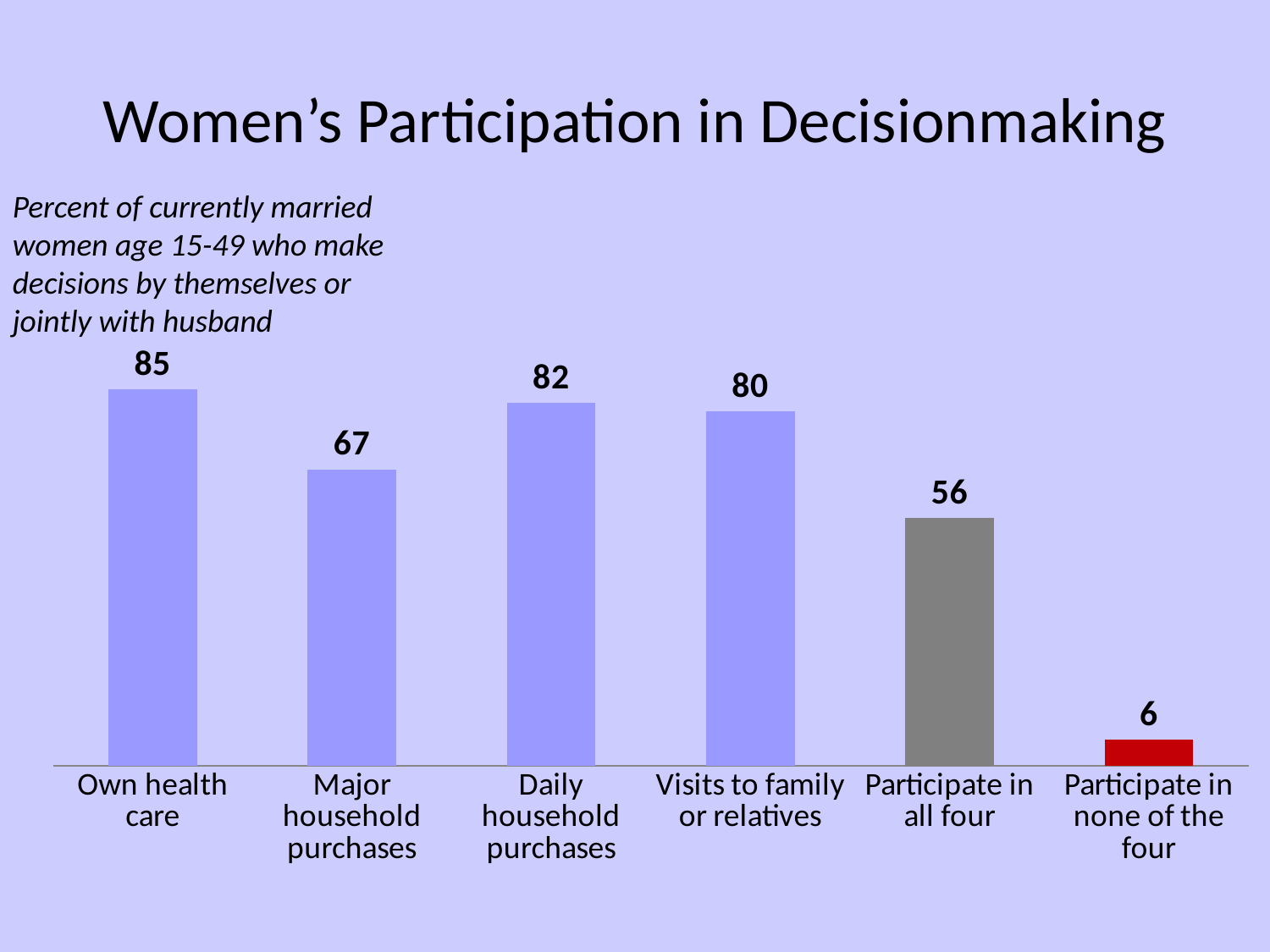

# Women’s Participation in Decisionmaking
Percent of currently married women age 15-49 who make decisions by themselves or jointly with husband

### Chart

| Category | Column1 |
|---|---|
| Own health care | 85.0 |
| Major household purchases | 67.0 |
| Daily household purchases | 82.0 |
| Visits to family or relatives | 80.0 |
| Participate in all four | 56.0 |
| Participate in none of the four | 6.0 |